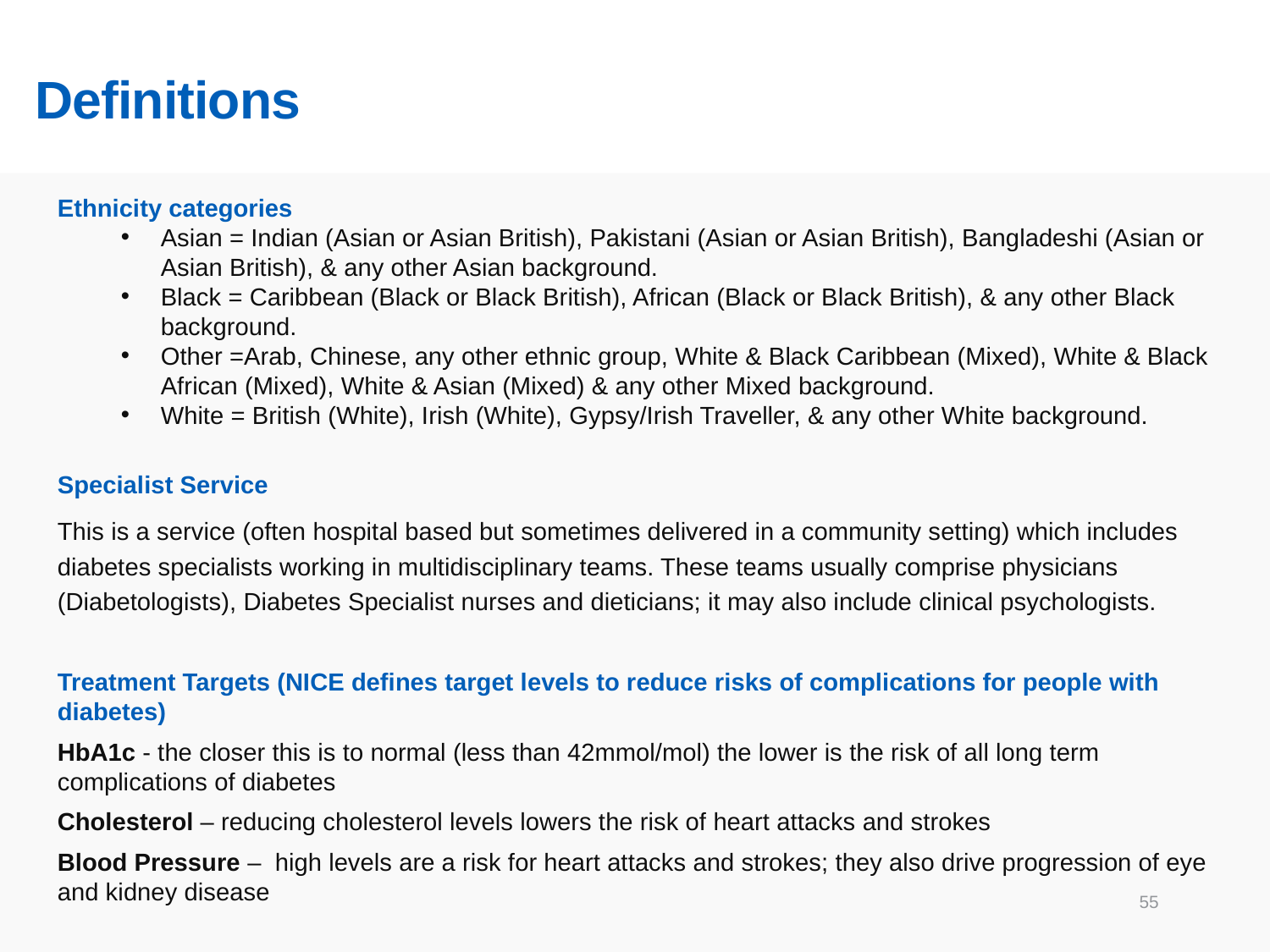

# Definitions
Ethnicity categories
Asian = Indian (Asian or Asian British), Pakistani (Asian or Asian British), Bangladeshi (Asian or Asian British), & any other Asian background.
Black = Caribbean (Black or Black British), African (Black or Black British), & any other Black background.
Other =Arab, Chinese, any other ethnic group, White & Black Caribbean (Mixed), White & Black African (Mixed), White & Asian (Mixed) & any other Mixed background.
White = British (White), Irish (White), Gypsy/Irish Traveller, & any other White background.

Specialist Service
This is a service (often hospital based but sometimes delivered in a community setting) which includes diabetes specialists working in multidisciplinary teams. These teams usually comprise physicians (Diabetologists), Diabetes Specialist nurses and dieticians; it may also include clinical psychologists.

Treatment Targets (NICE defines target levels to reduce risks of complications for people with diabetes)
HbA1c - the closer this is to normal (less than 42mmol/mol) the lower is the risk of all long term complications of diabetes
Cholesterol – reducing cholesterol levels lowers the risk of heart attacks and strokes
Blood Pressure –  high levels are a risk for heart attacks and strokes; they also drive progression of eye and kidney disease

55